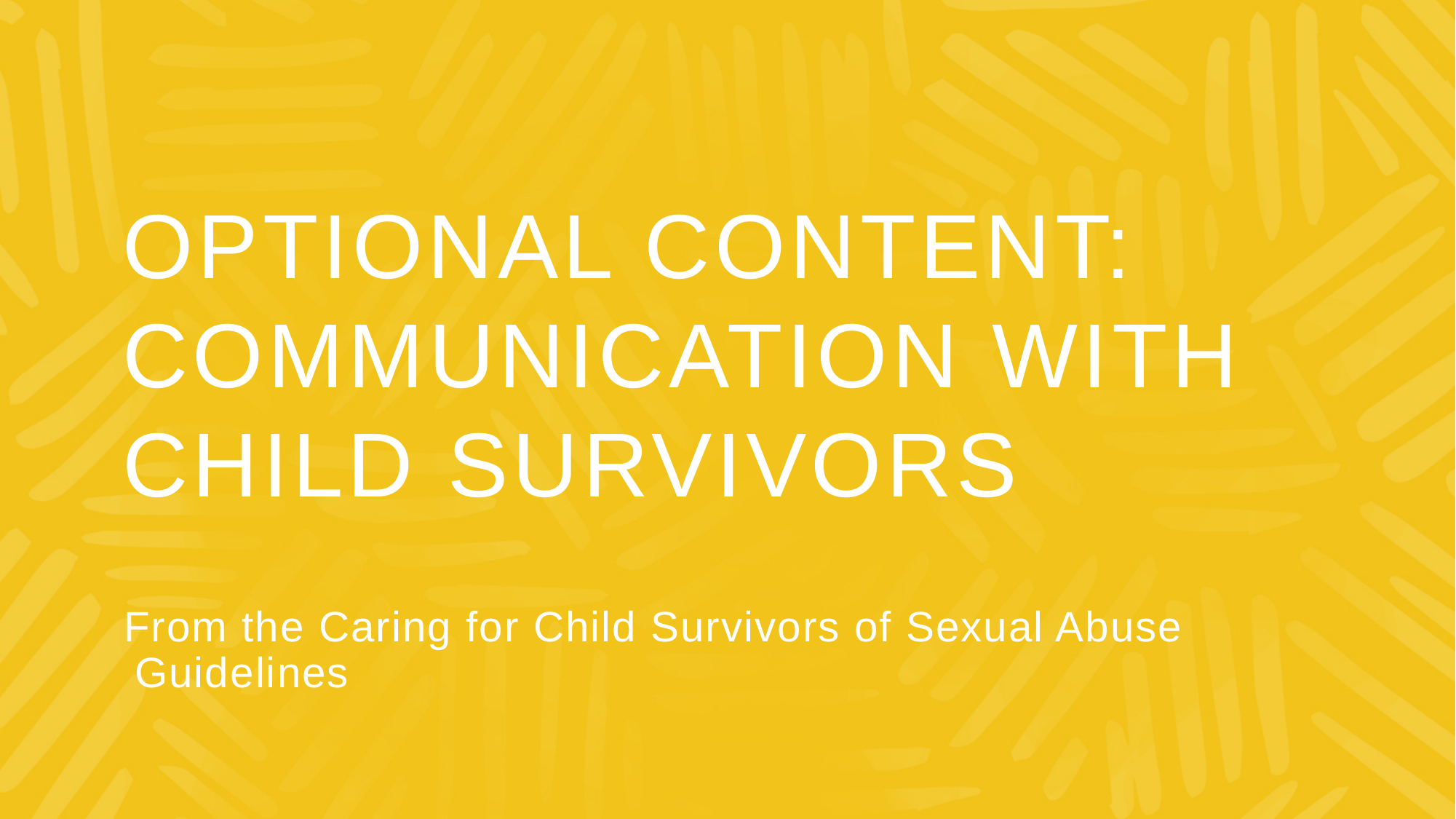

# Optional content: communication with child survivors
From the Caring for Child Survivors of Sexual Abuse Guidelines